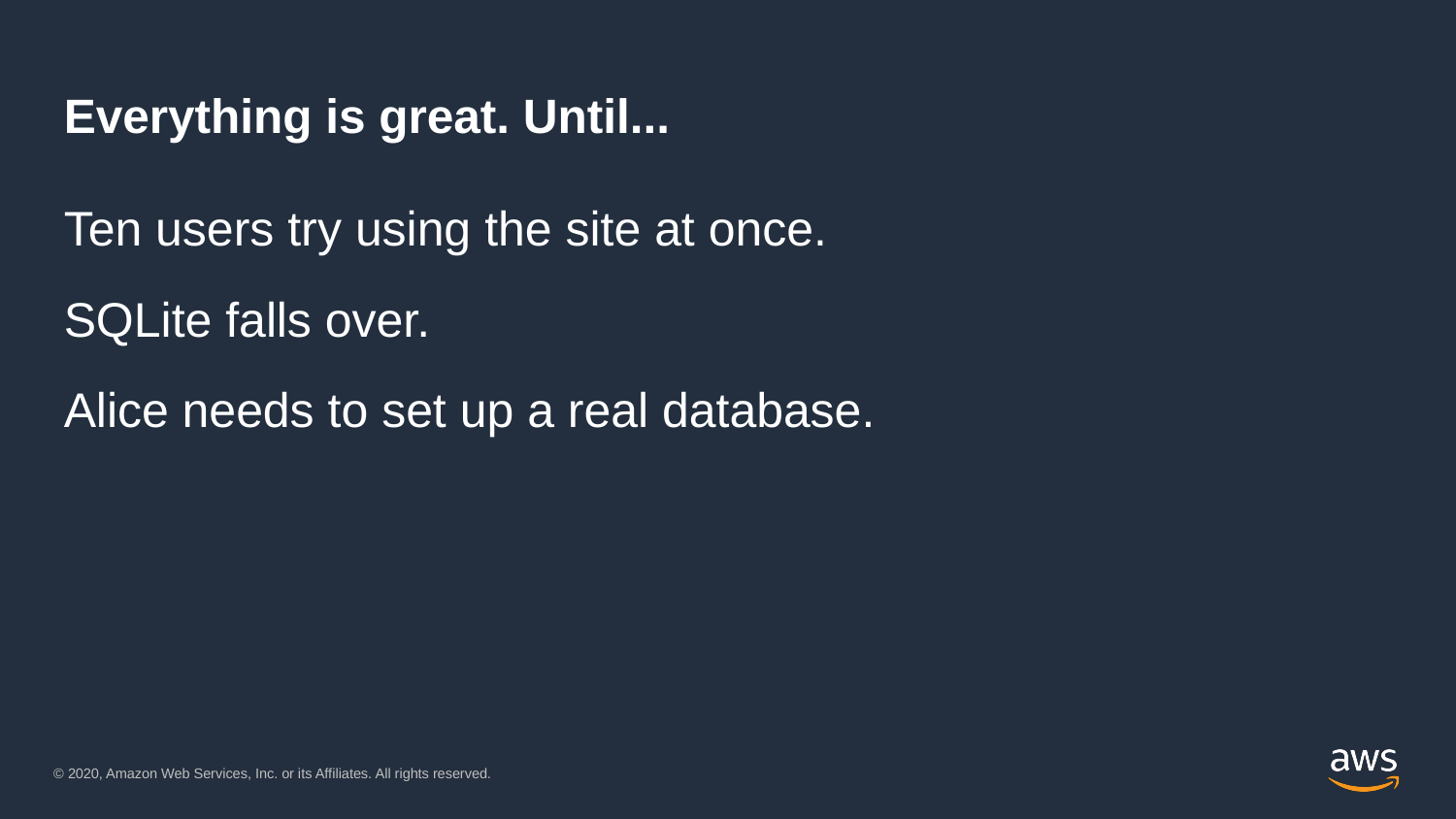

Everything is great. Until...
Ten users try using the site at once.
SQLite falls over.
Alice needs to set up a real database.